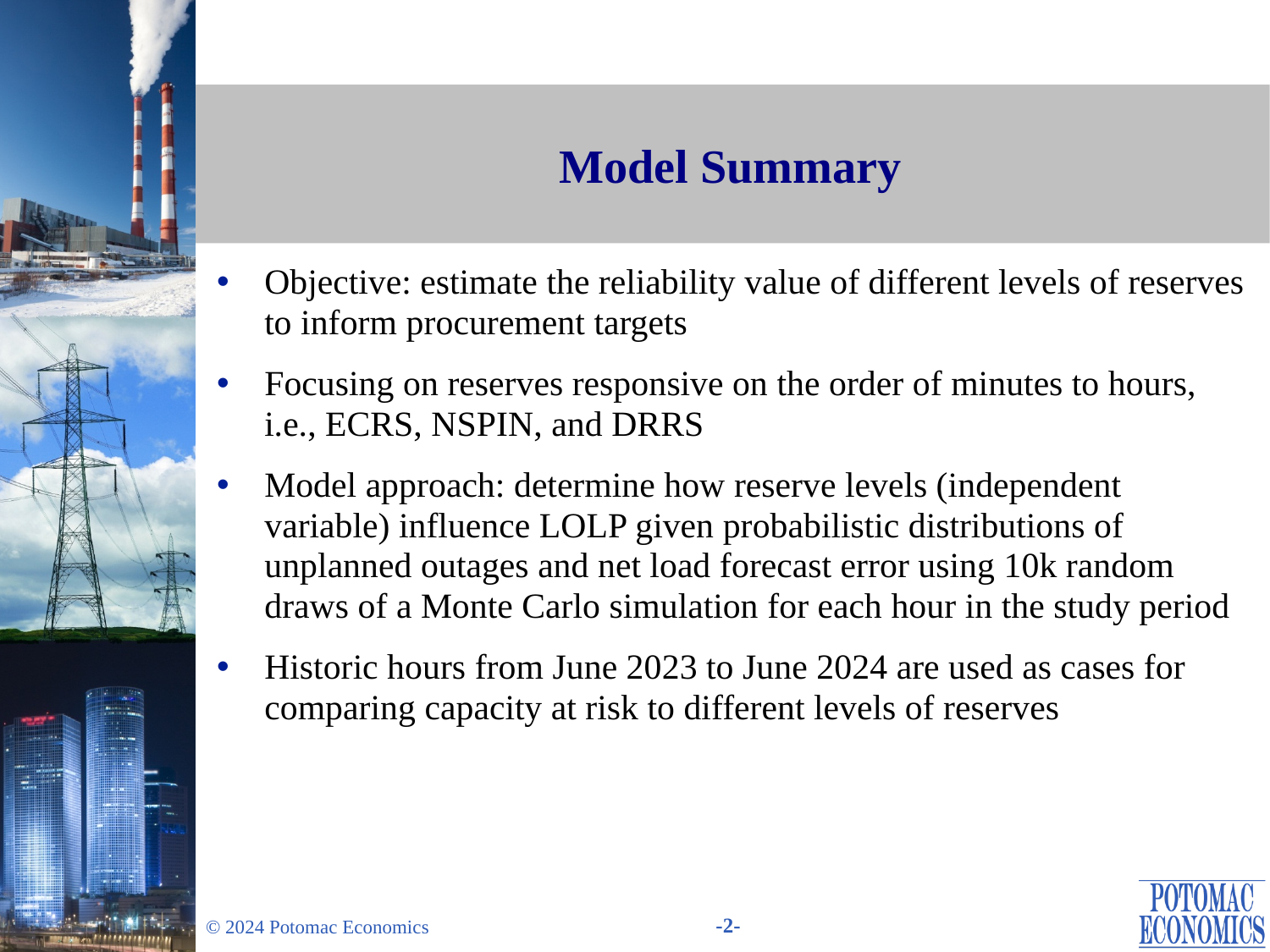

# Model Summary
Objective: estimate the reliability value of different levels of reserves to inform procurement targets
Focusing on reserves responsive on the order of minutes to hours, i.e., ECRS, NSPIN, and DRRS
Model approach: determine how reserve levels (independent variable) influence LOLP given probabilistic distributions of unplanned outages and net load forecast error using 10k random draws of a Monte Carlo simulation for each hour in the study period
Historic hours from June 2023 to June 2024 are used as cases for comparing capacity at risk to different levels of reserves